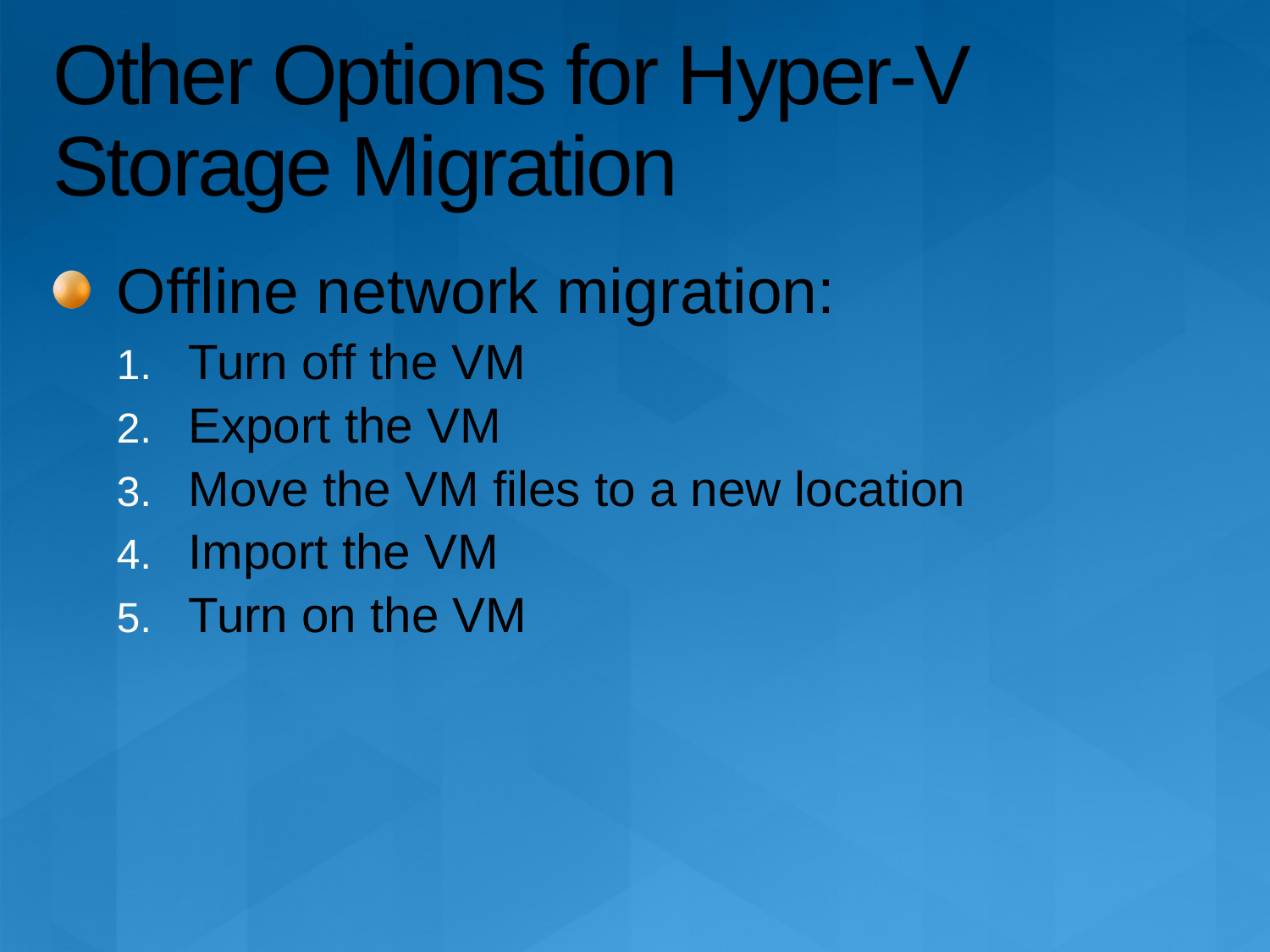

# Other Options for Hyper-V Storage Migration
Offline network migration:
Turn off the VM
Export the VM
Move the VM files to a new location
Import the VM
Turn on the VM